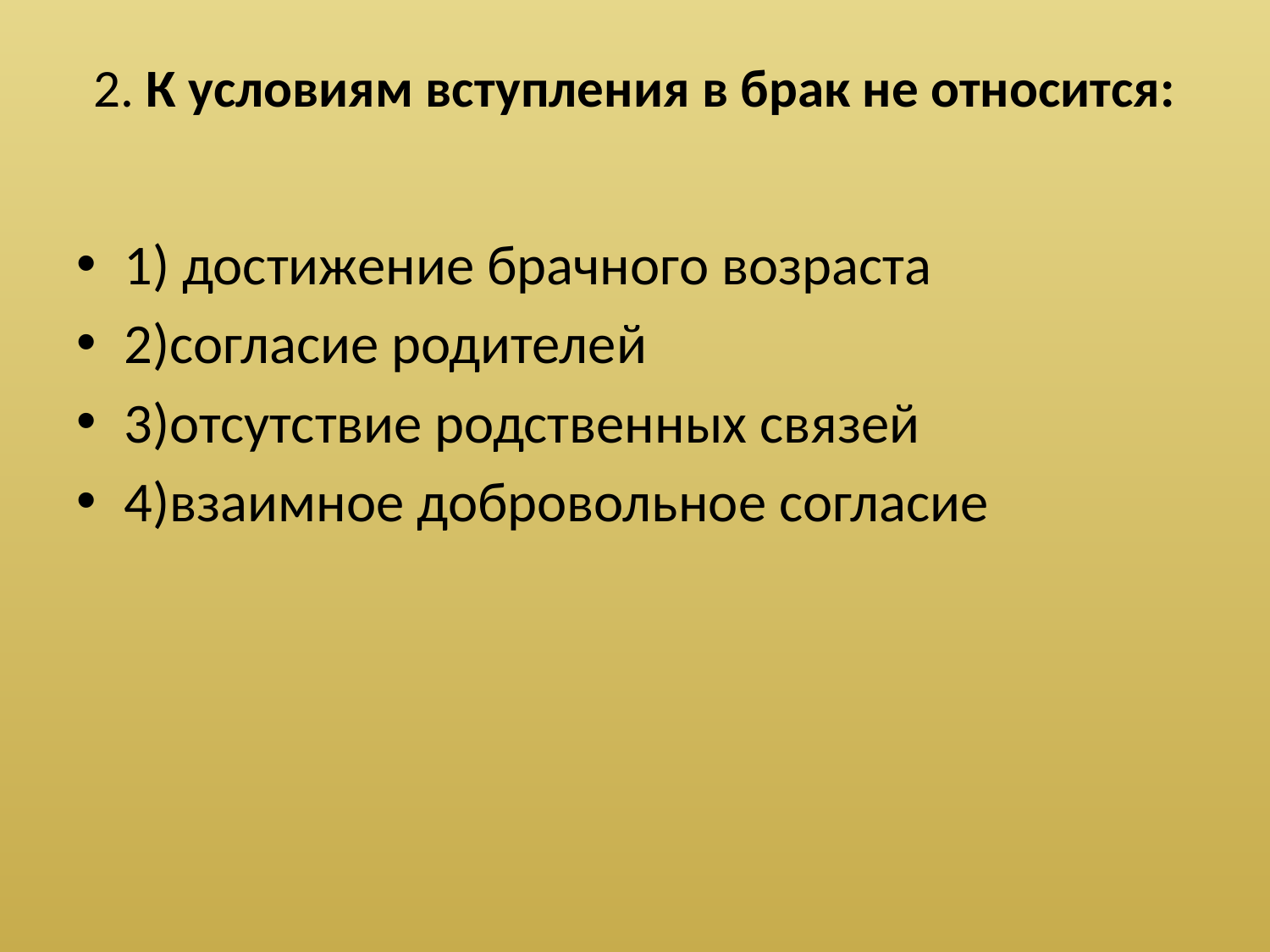

# 2. К условиям вступления в брак не относится:
1) достижение брачного возраста
2)согласие родителей
3)отсутствие родственных связей
4)взаимное добровольное согласие